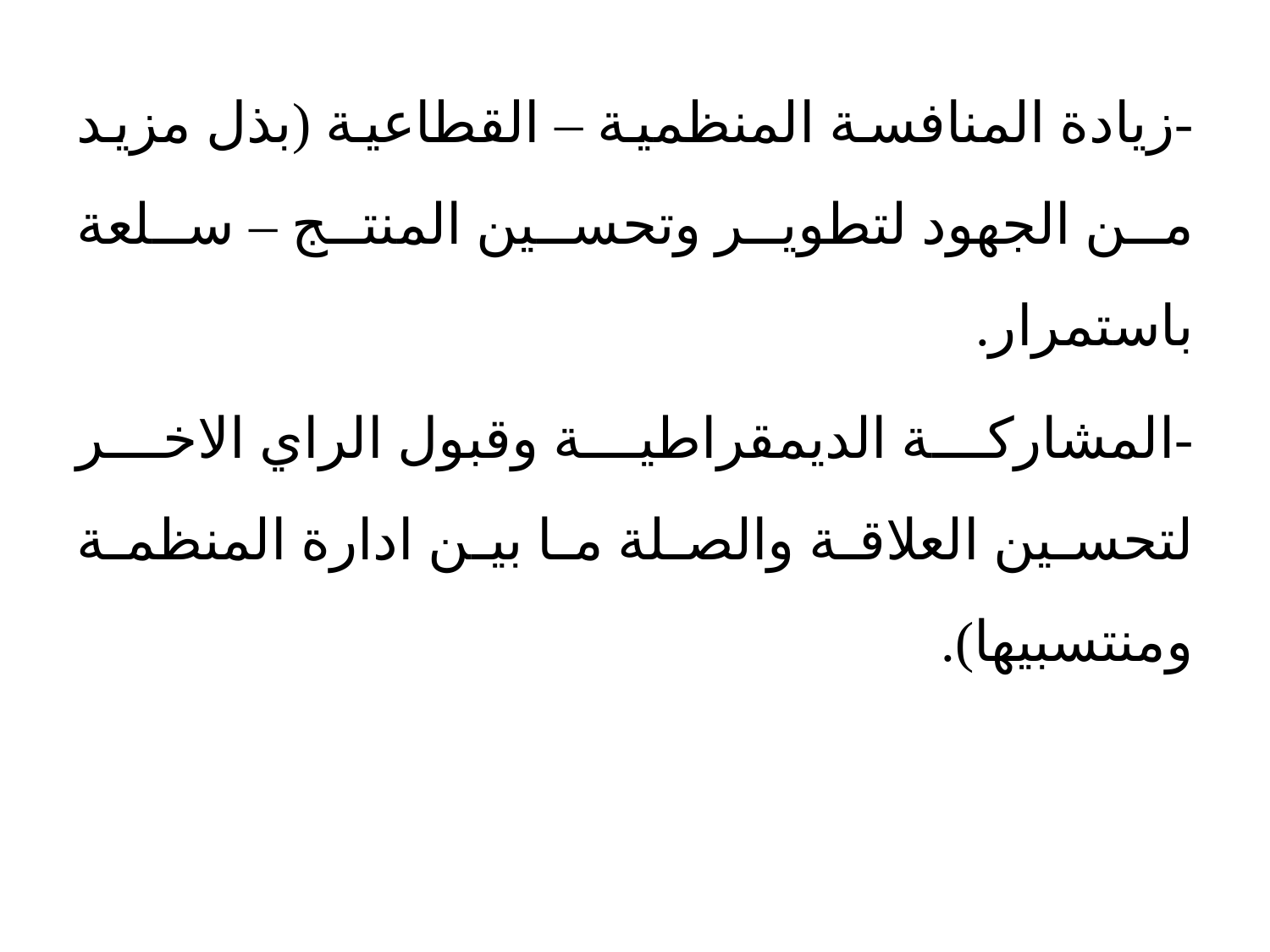

-زيادة المنافسة المنظمية – القطاعية (بذل مزيد من الجهود لتطوير وتحسين المنتج – سلعة باستمرار.
-المشاركة الديمقراطية وقبول الراي الاخر لتحسين العلاقة والصلة ما بين ادارة المنظمة ومنتسبيها).